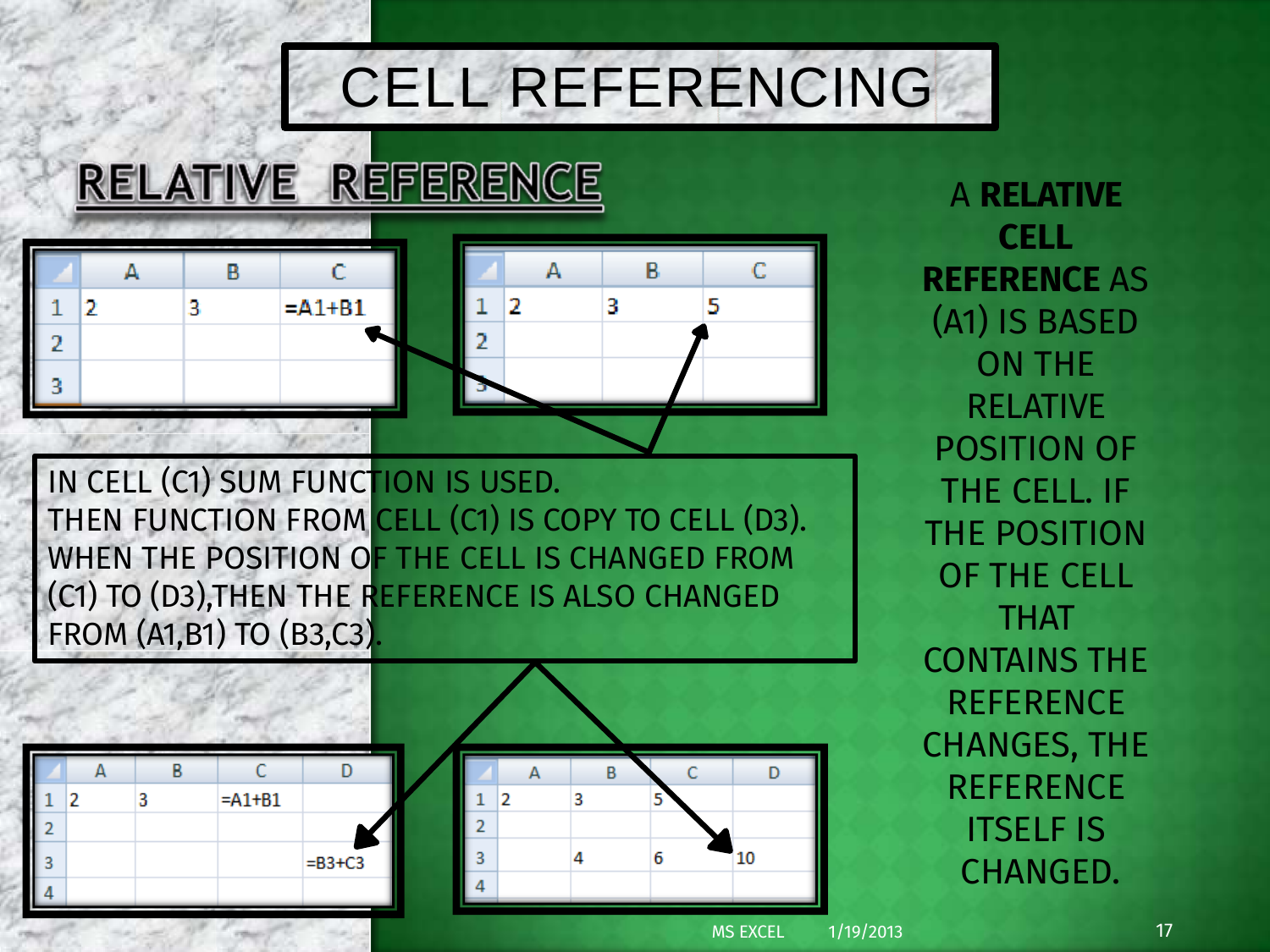

# CELL REFERENCING

A RELATIVE  CELL  REFERENCE AS  (A1) IS BASED  ON THE  RELATIVE  POSITION OF  THE CELL. IF  THE POSITION  OF THE CELL  THAT  CONTAINS THE  REFERENCE  CHANGES, THE  REFERENCE  ITSELF IS  CHANGED.

IN CELL (C1) SUM FUNCTION IS USED.
THEN FUNCTION FROM CELL (C1) IS COPY TO CELL (D3).  WHEN THE POSITION OF THE CELL IS CHANGED FROM  (C1) TO (D3),THEN THE REFERENCE IS ALSO CHANGED  FROM (A1,B1) TO (B3,C3).

17

1/19/2013
MS EXCEL